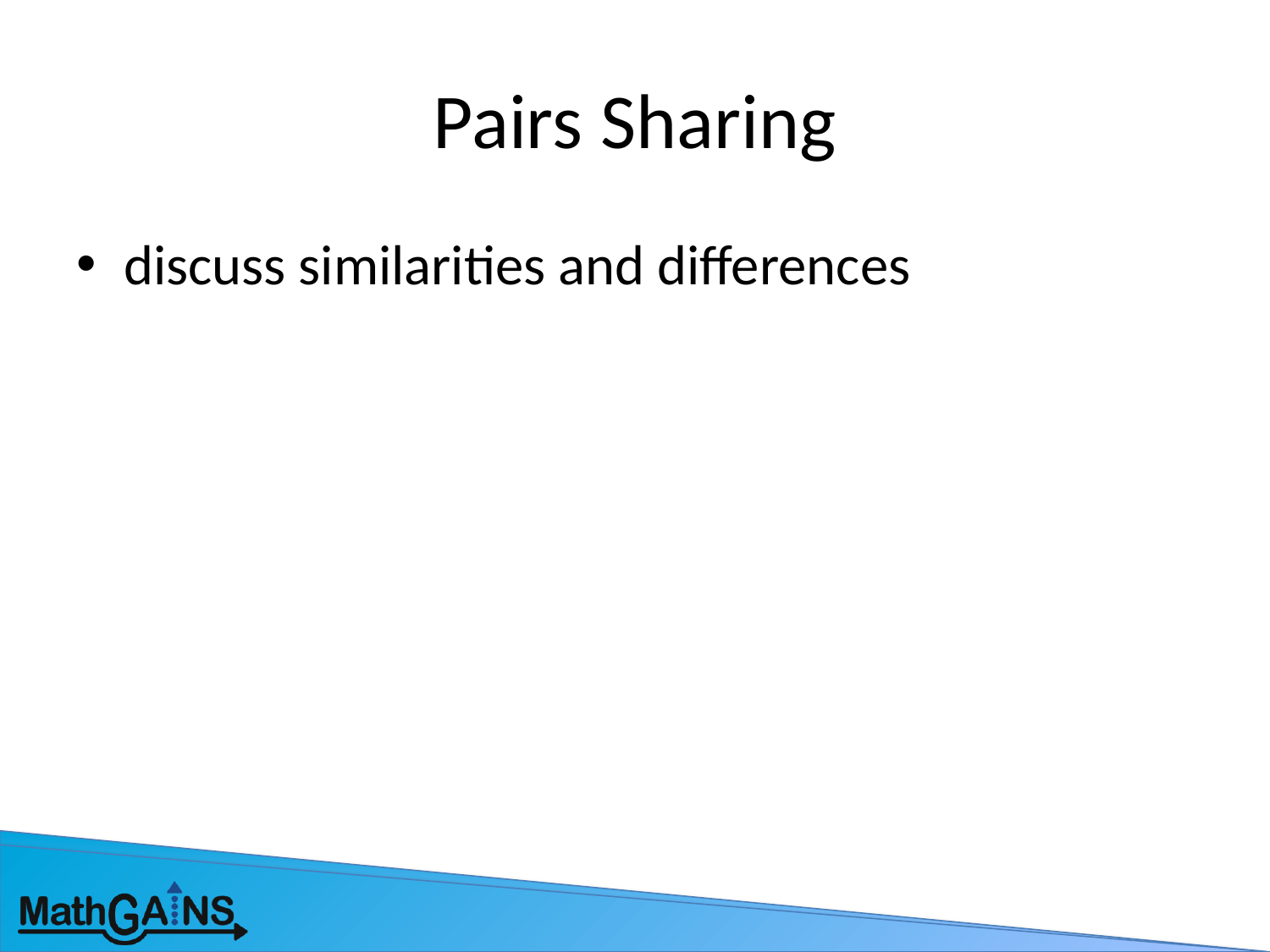

# Pairs Sharing
discuss similarities and differences